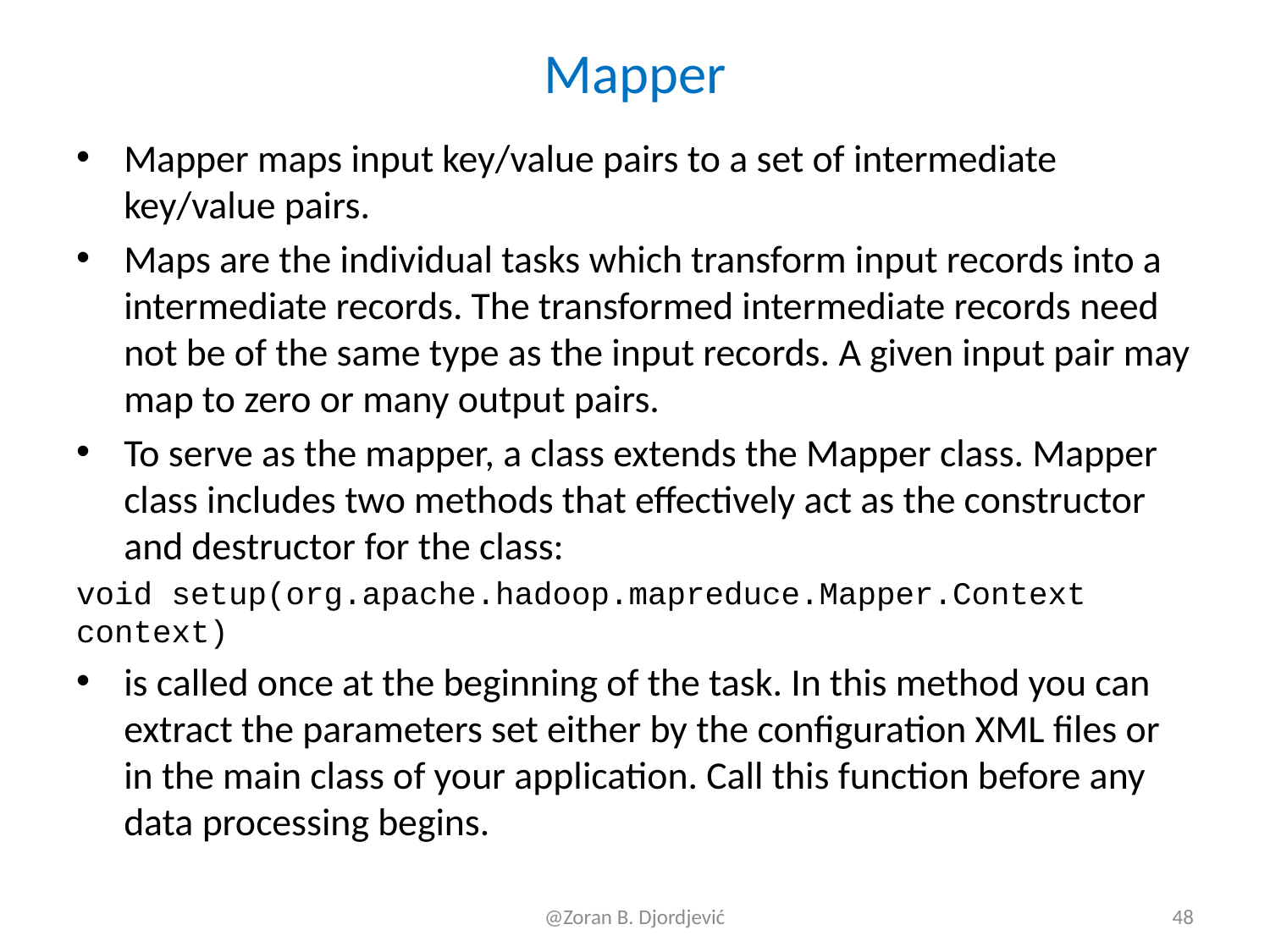

# Mapper
Mapper maps input key/value pairs to a set of intermediate key/value pairs.
Maps are the individual tasks which transform input records into a intermediate records. The transformed intermediate records need not be of the same type as the input records. A given input pair may map to zero or many output pairs.
To serve as the mapper, a class extends the Mapper class. Mapper class includes two methods that effectively act as the constructor and destructor for the class:
void setup(org.apache.hadoop.mapreduce.Mapper.Context context)
is called once at the beginning of the task. In this method you can extract the parameters set either by the configuration XML files or in the main class of your application. Call this function before any data processing begins.
@Zoran B. Djordjević
48